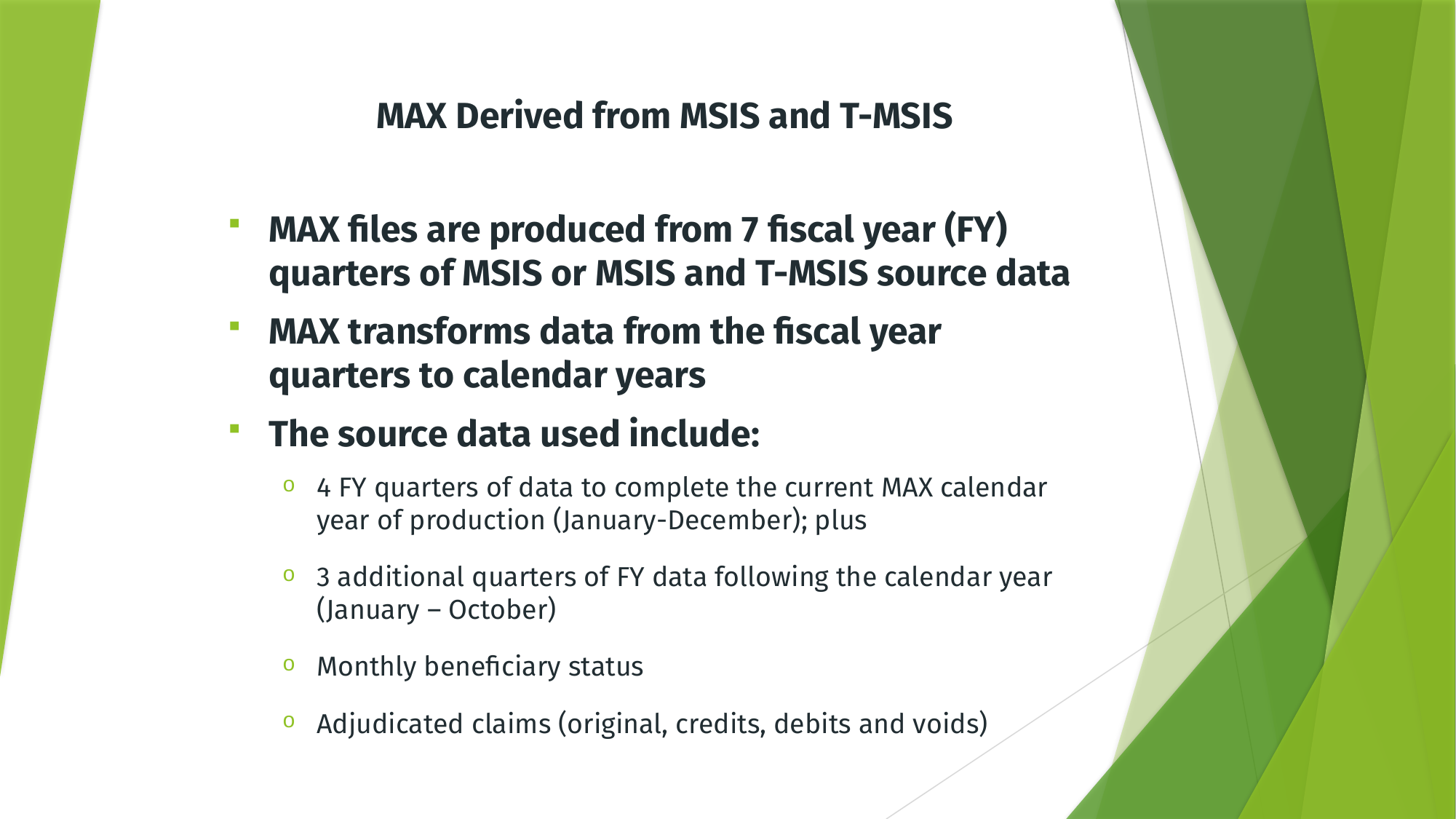

# MAX Derived from MSIS and T-MSIS
MAX files are produced from 7 fiscal year (FY) quarters of MSIS or MSIS and T-MSIS source data
MAX transforms data from the fiscal year quarters to calendar years
The source data used include:
4 FY quarters of data to complete the current MAX calendar year of production (January-December); plus
3 additional quarters of FY data following the calendar year (January – October)
Monthly beneficiary status
Adjudicated claims (original, credits, debits and voids)